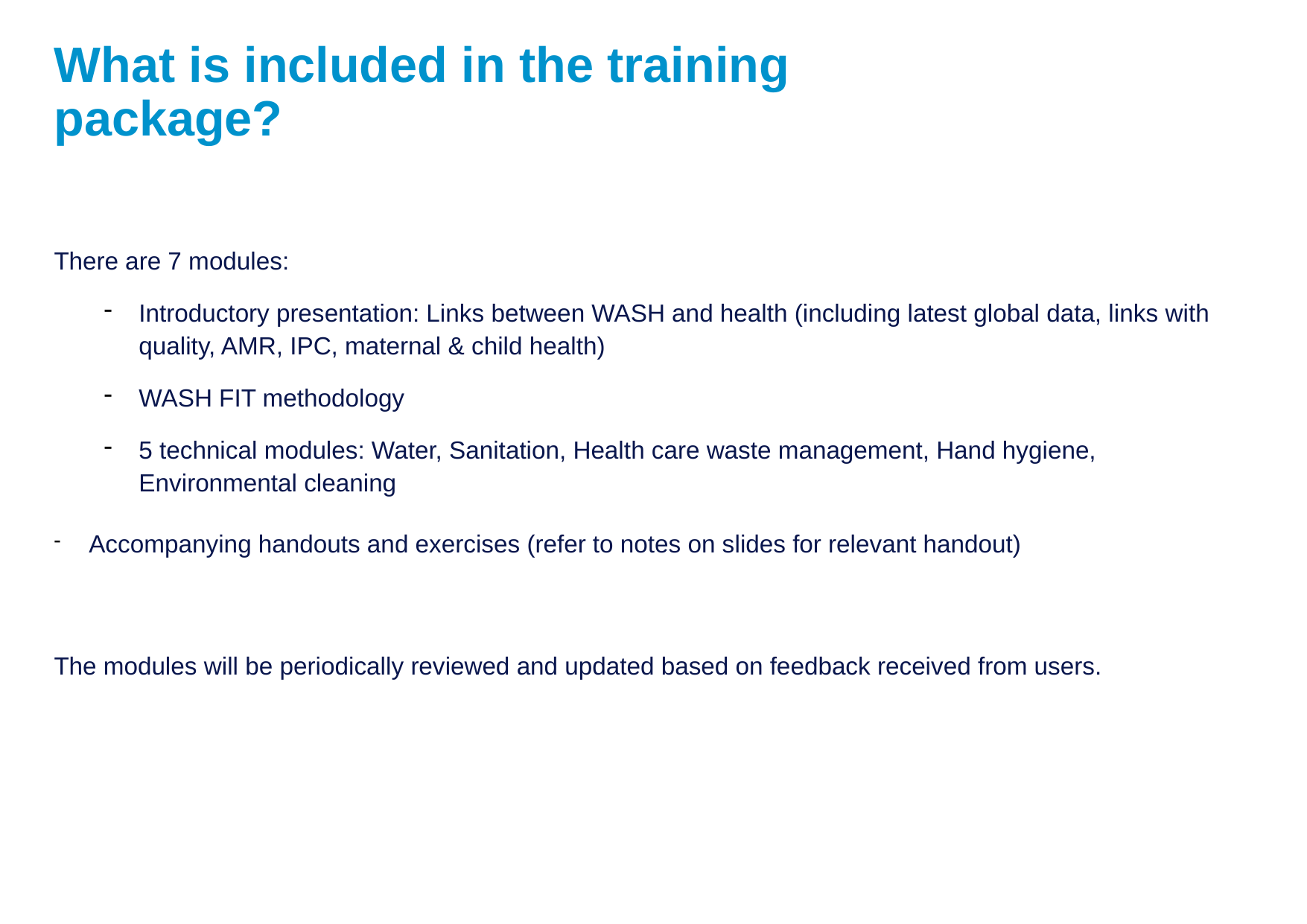

# What is included in the training package?
There are 7 modules:
Introductory presentation: Links between WASH and health (including latest global data, links with quality, AMR, IPC, maternal & child health)
WASH FIT methodology
5 technical modules: Water, Sanitation, Health care waste management, Hand hygiene, Environmental cleaning
Accompanying handouts and exercises (refer to notes on slides for relevant handout)

The modules will be periodically reviewed and updated based on feedback received from users.